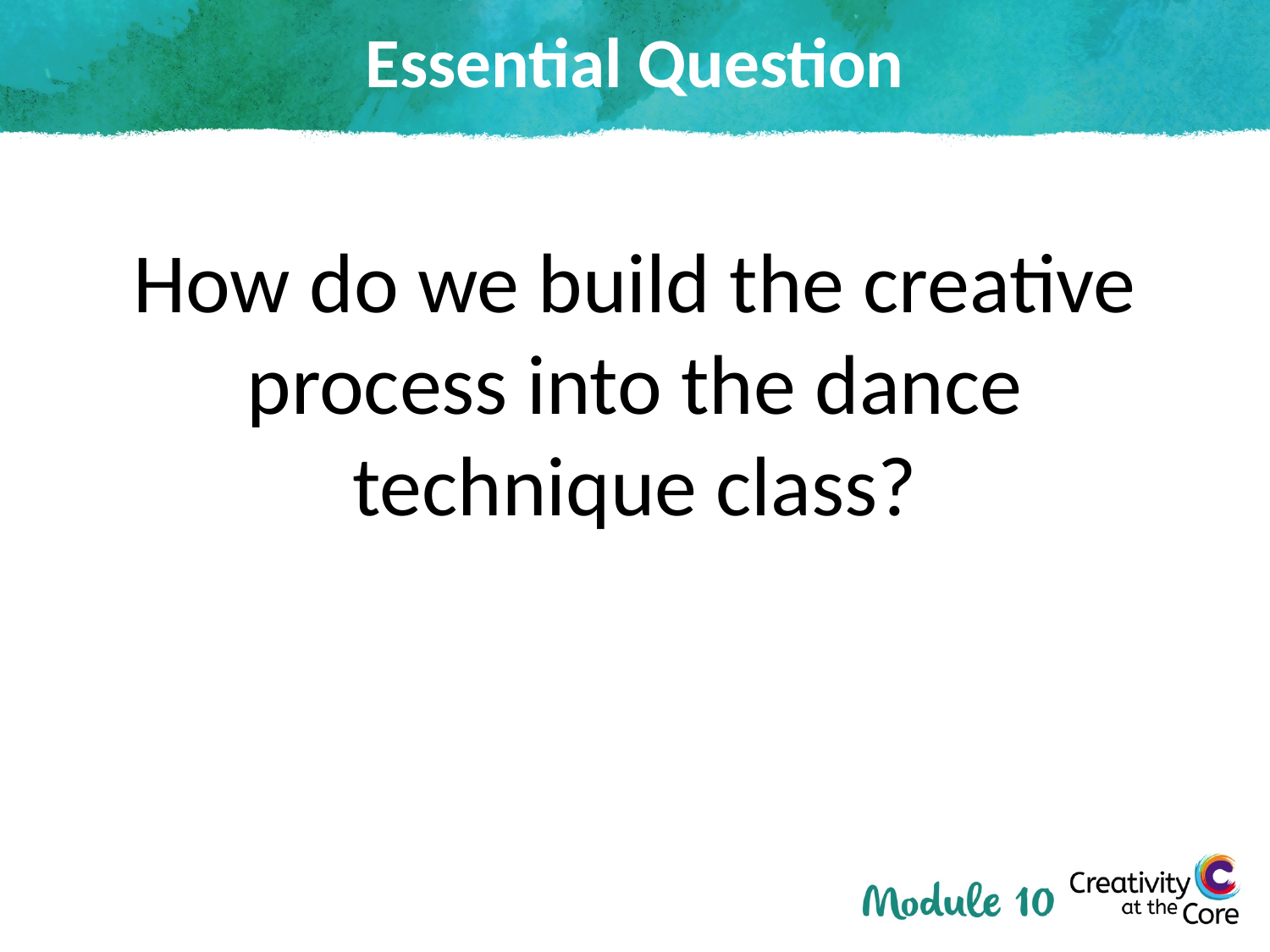

# Essential Question
How do we build the creative process into the dance technique class?